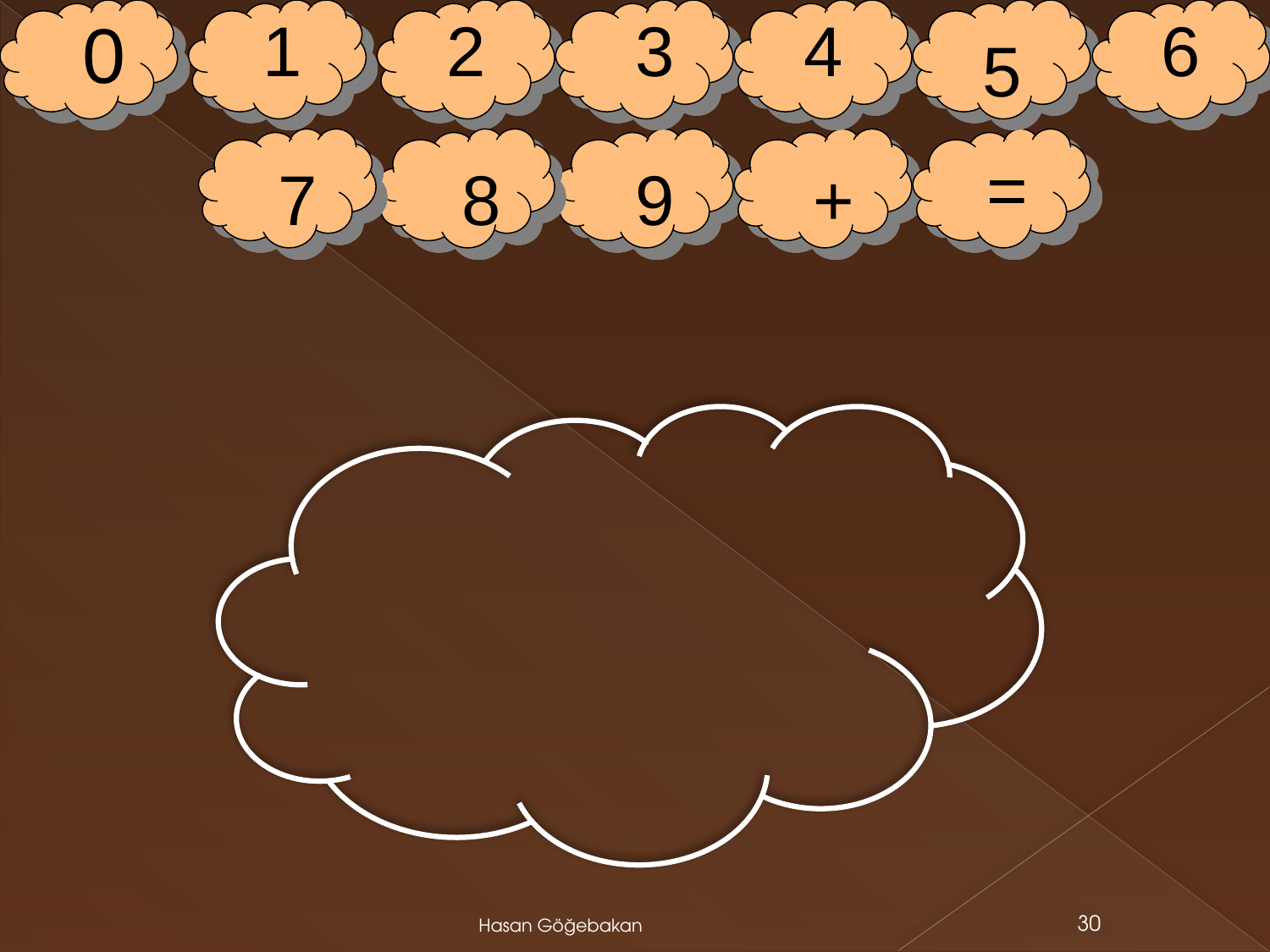

0

1

2

3

4

6
5

=
7
8
9
+

30
Hasan Göğebakan